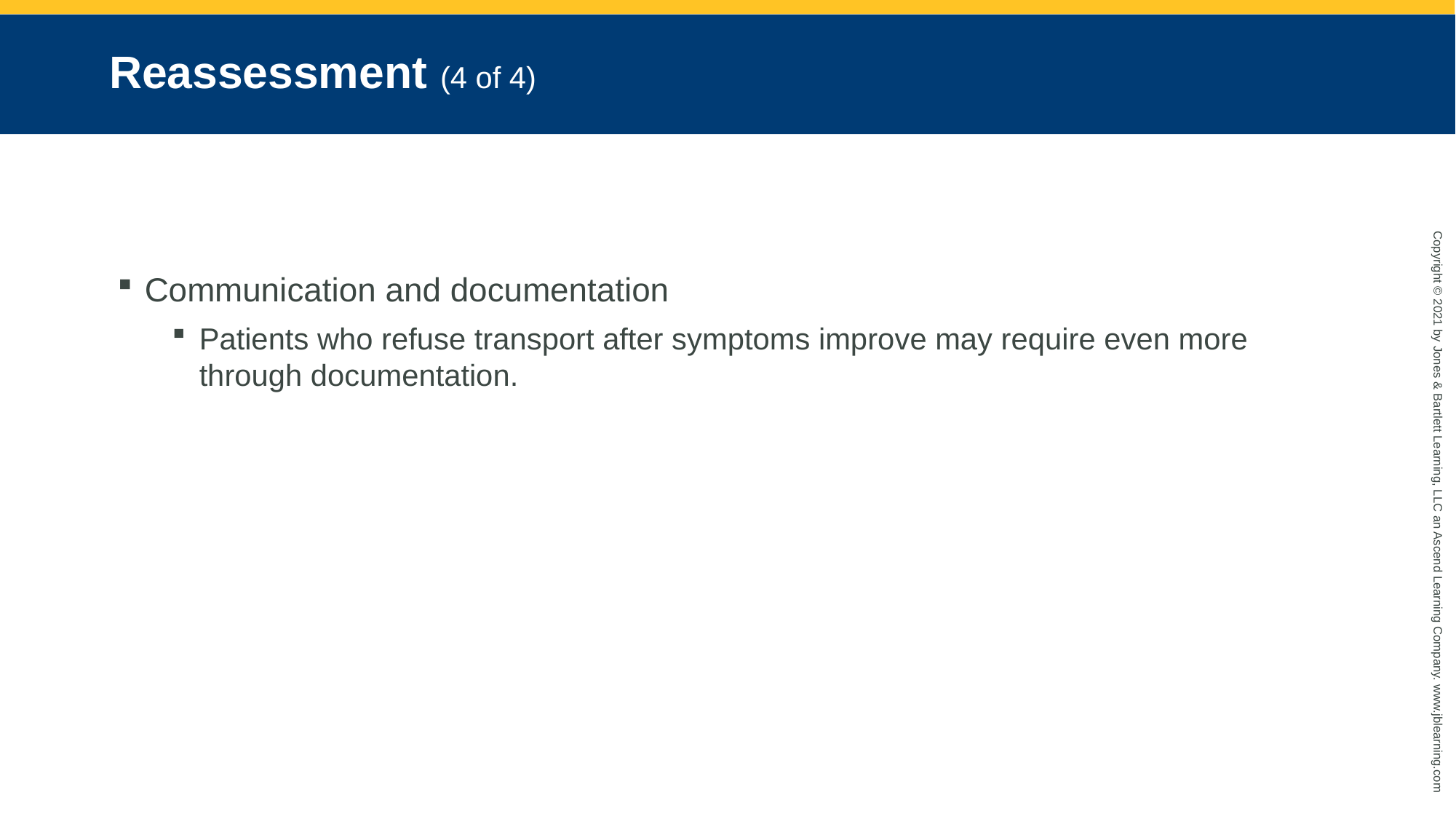

# Reassessment (4 of 4)
Communication and documentation
Patients who refuse transport after symptoms improve may require even more through documentation.